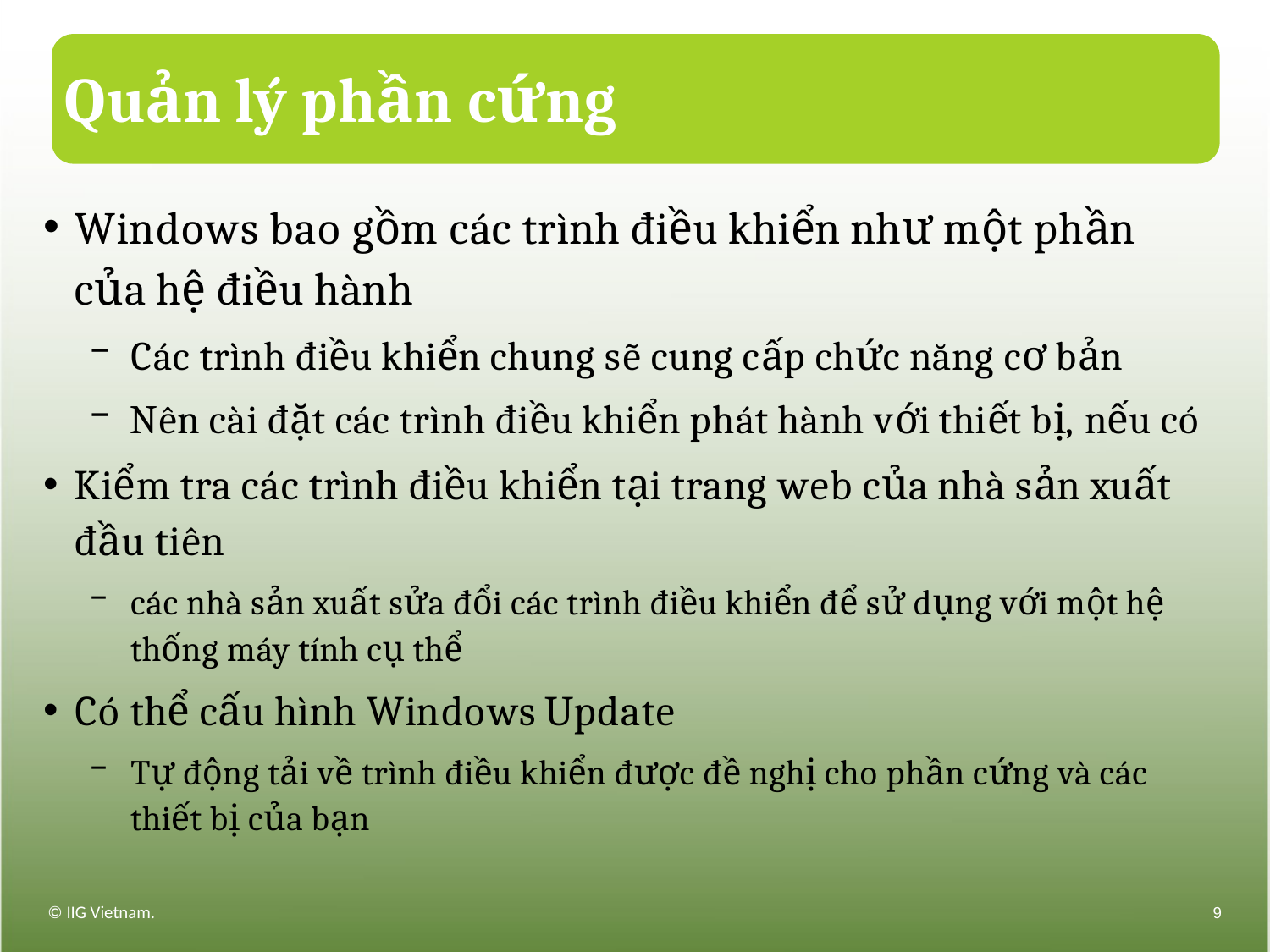

# Quản lý phần cứng
Windows bao gồm các trình điều khiển như một phần của hệ điều hành
Các trình điều khiển chung sẽ cung cấp chức năng cơ bản
Nên cài đặt các trình điều khiển phát hành với thiết bị, nếu có
Kiểm tra các trình điều khiển tại trang web của nhà sản xuất đầu tiên
các nhà sản xuất sửa đổi các trình điều khiển để sử dụng với một hệ thống máy tính cụ thể
Có thể cấu hình Windows Update
Tự động tải về trình điều khiển được đề nghị cho phần cứng và các thiết bị của bạn
© IIG Vietnam.
9